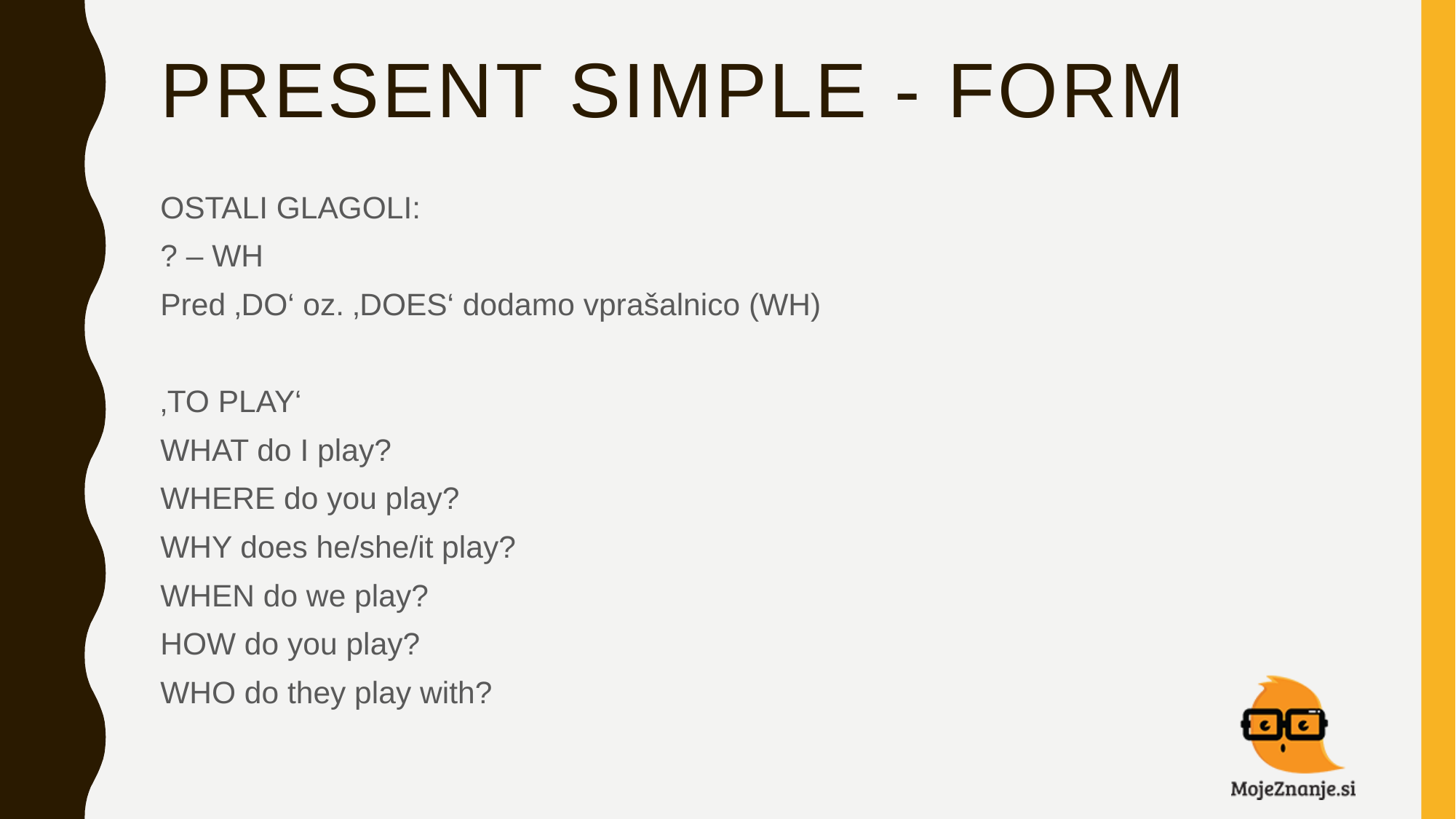

# PRESENT SIMPLE - FORM
OSTALI GLAGOLI:
? – WH
Pred ‚DO‘ oz. ‚DOES‘ dodamo vprašalnico (WH)

‚TO PLAY‘
WHAT do I play?
WHERE do you play?
WHY does he/she/it play?
WHEN do we play?
HOW do you play?
WHO do they play with?